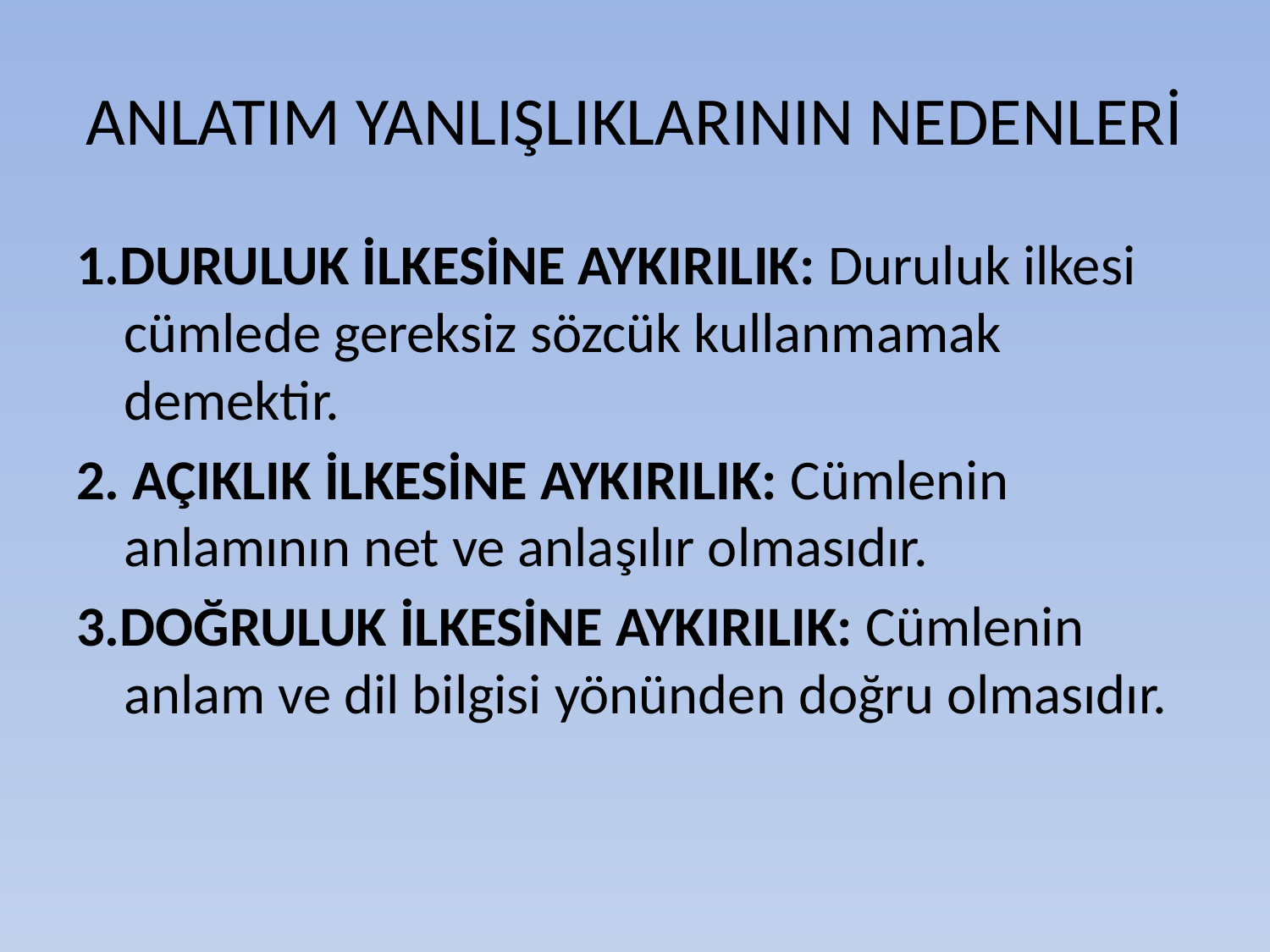

# ANLATIM YANLIŞLIKLARININ NEDENLERİ
1.DURULUK İLKESİNE AYKIRILIK: Duruluk ilkesi cümlede gereksiz sözcük kullanmamak demektir.
2. AÇIKLIK İLKESİNE AYKIRILIK: Cümlenin anlamının net ve anlaşılır olmasıdır.
3.DOĞRULUK İLKESİNE AYKIRILIK: Cümlenin anlam ve dil bilgisi yönünden doğru olmasıdır.